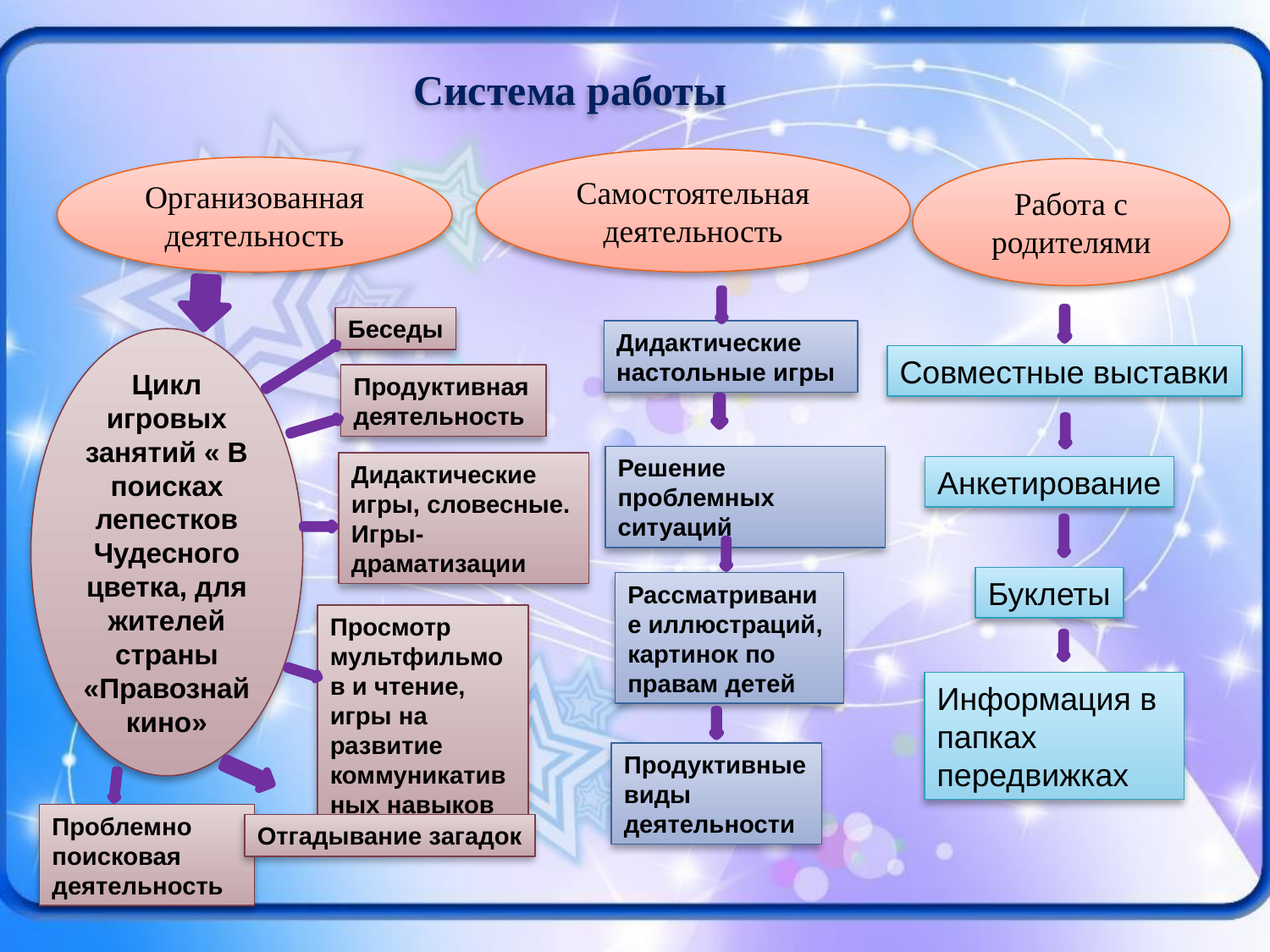

# Система работы
Самостоятельная деятельность
Организованная деятельность
Работа с родителями

Беседы
Дидактические настольные игры
Цикл игровых занятий « В поисках лепестков Чудесного цветка, для жителей страны «Правознайкино»
Совместные выставки

Продуктивная деятельность

Решение проблемных ситуаций
Дидактические игры, словесные. Игры-драматизации
Анкетирование

Буклеты
Рассматривание иллюстраций, картинок по правам детей
Просмотр мультфильмов и чтение, игры на развитие коммуникативных навыков

Информация в папках передвижках

Продуктивные виды деятельности

Проблемно поисковая деятельность
Отгадывание загадок